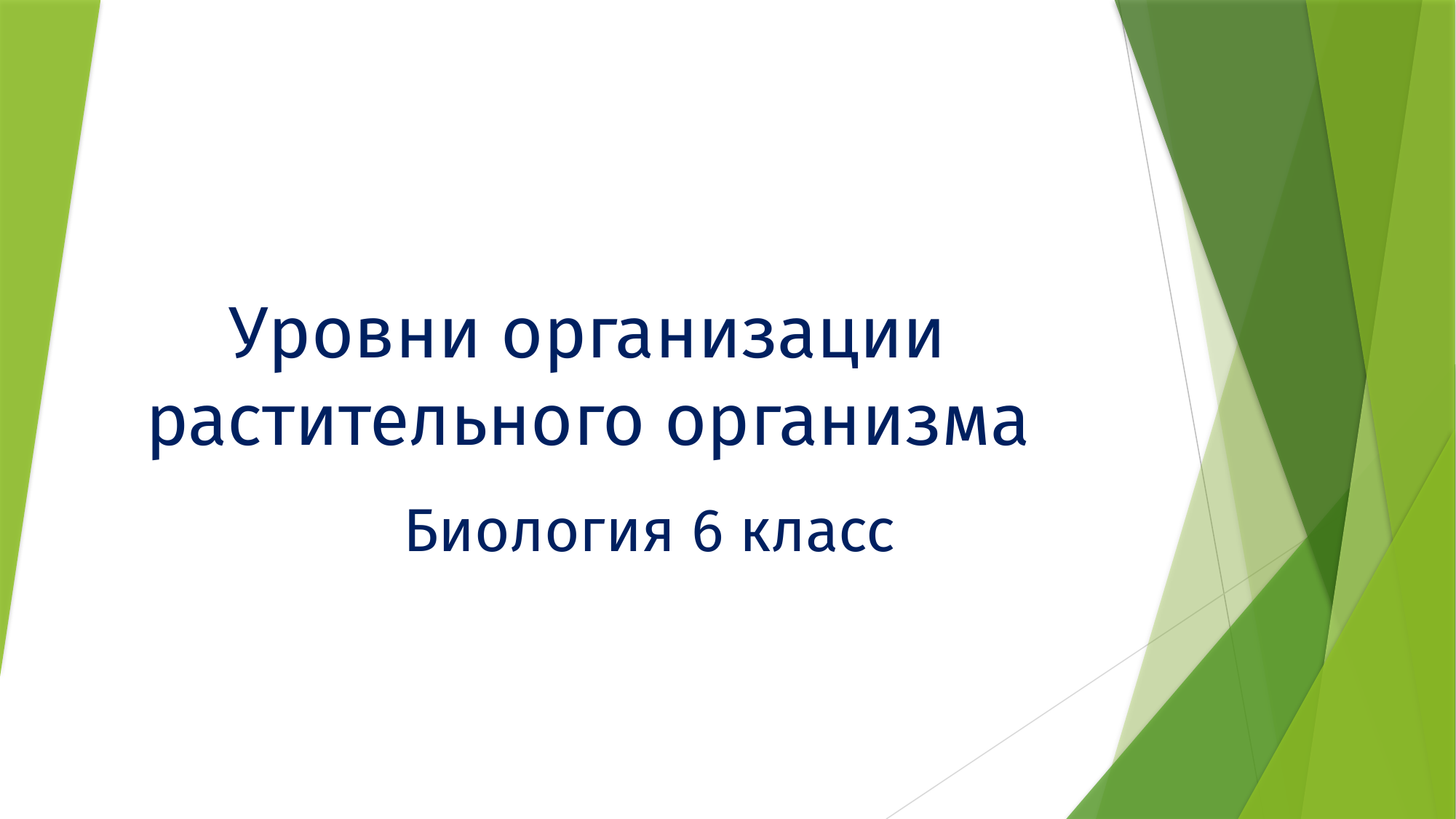

# Уровни организации растительного организма
Биология 6 класс